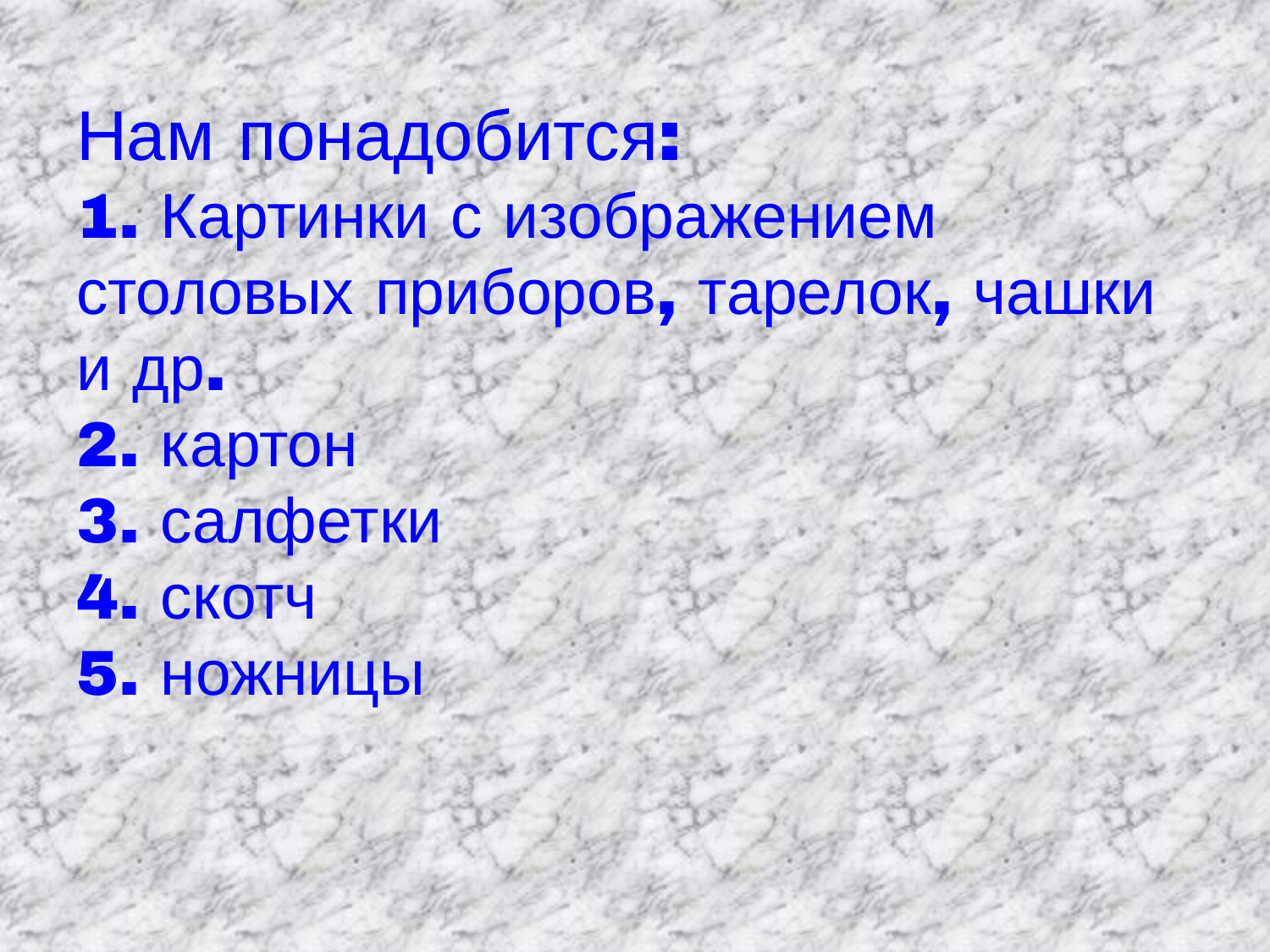

# Нам понадобится: 1. Картинки с изображением столовых приборов, тарелок, чашки и др. 2. картон 3. салфетки 4. скотч 5. ножницы